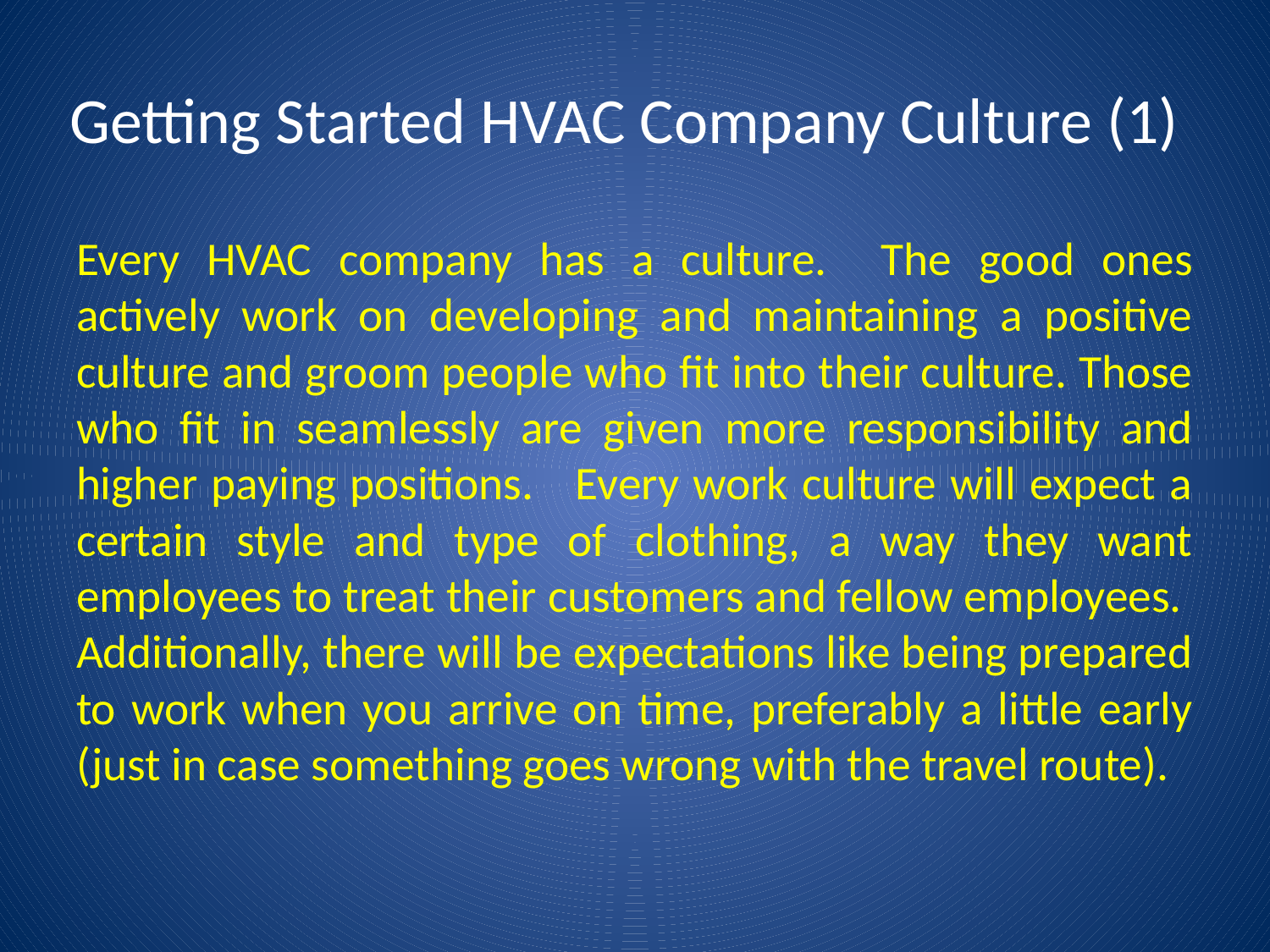

# Getting Started HVAC Company Culture (1)
Every HVAC company has a culture.  The good ones actively work on developing and maintaining a positive culture and groom people who fit into their culture. Those who fit in seamlessly are given more responsibility and higher paying positions.   Every work culture will expect a certain style and type of clothing, a way they want employees to treat their customers and fellow employees.  Additionally, there will be expectations like being prepared to work when you arrive on time, preferably a little early (just in case something goes wrong with the travel route).